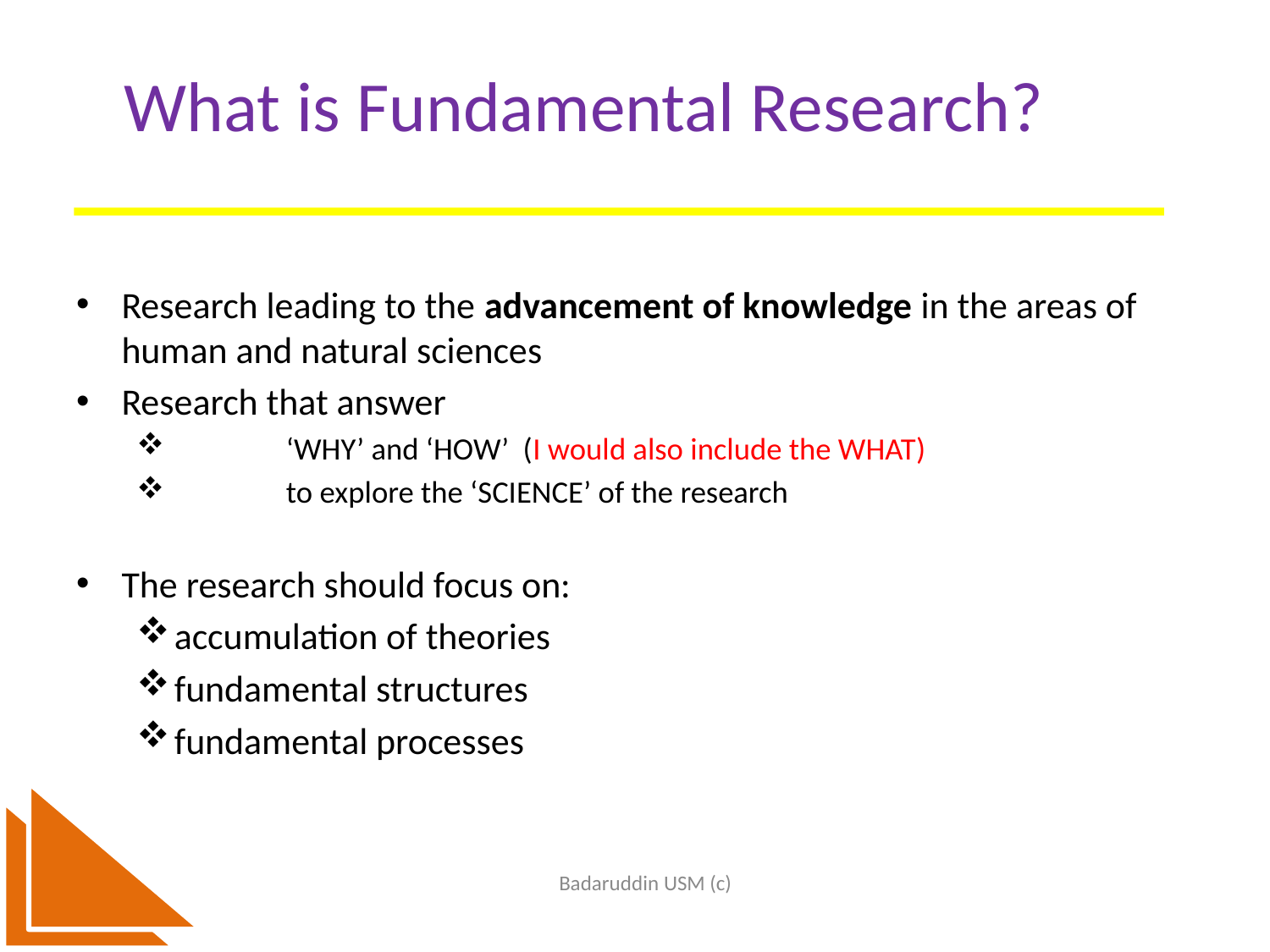

# What is Fundamental Research?

Research leading to the advancement of knowledge in the areas of human and natural sciences
Research that answer
	‘WHY’ and ‘HOW’  (I would also include the WHAT)
	to explore the ‘SCIENCE’ of the research

The research should focus on:
	accumulation of theories
	fundamental structures
	fundamental processes

Badaruddin USM (c)